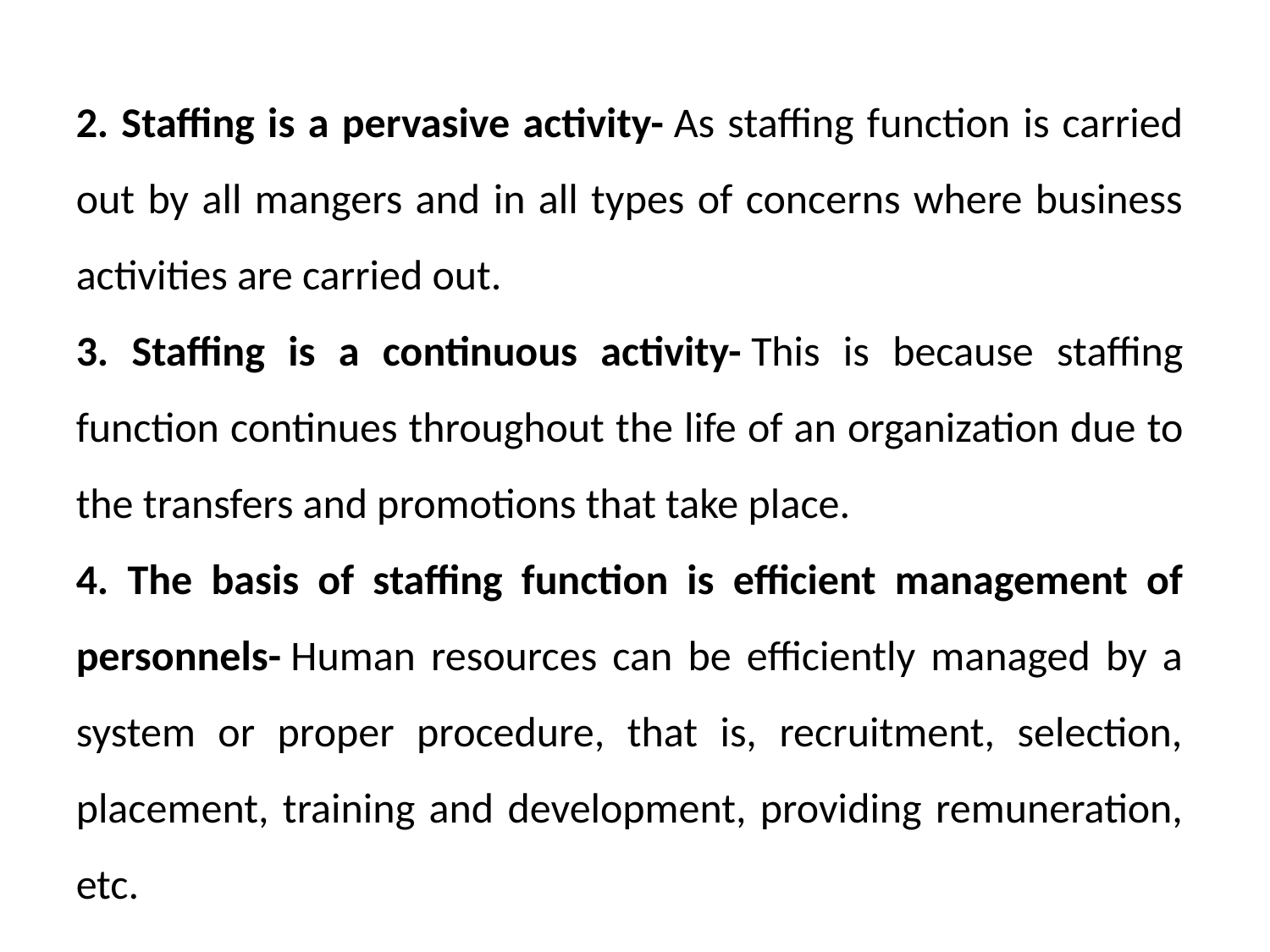

2. Staffing is a pervasive activity- As staffing function is carried out by all mangers and in all types of concerns where business activities are carried out.
3. Staffing is a continuous activity- This is because staffing function continues throughout the life of an organization due to the transfers and promotions that take place.
4. The basis of staffing function is efficient management of personnels- Human resources can be efficiently managed by a system or proper procedure, that is, recruitment, selection, placement, training and development, providing remuneration, etc.